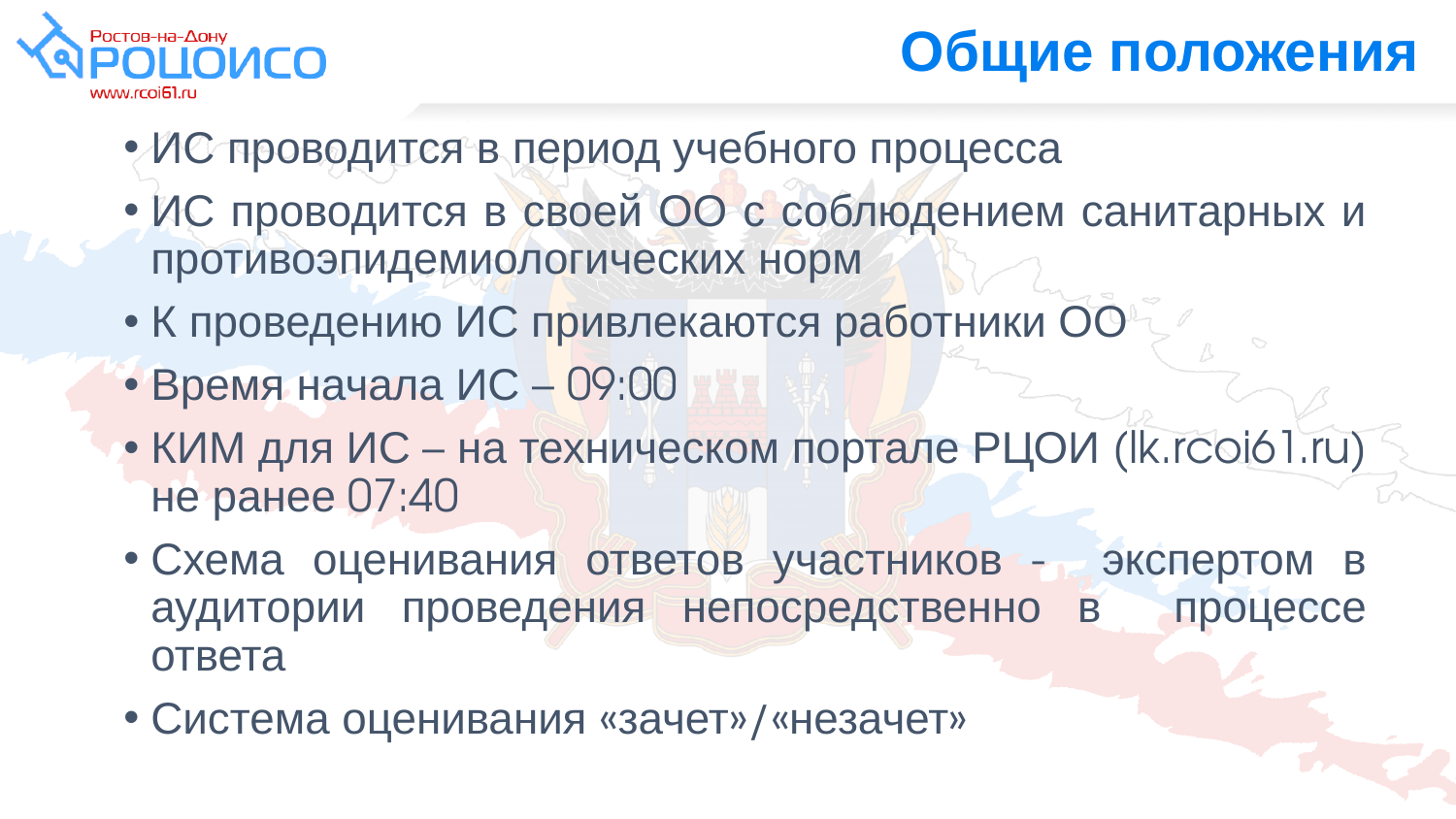

Общие положения
ИС проводится в период учебного процесса
ИС проводится в своей ОО с соблюдением санитарных и противоэпидемиологических норм
К проведению ИС привлекаются работники ОО
Время начала ИС – 09:00
КИМ для ИС – на техническом портале РЦОИ (lk.rcoi61.ru) не ранее 07:40
Схема оценивания ответов участников -  экспертом в аудитории проведения непосредственно в  процессе ответа
Система оценивания «зачет»/«незачет»